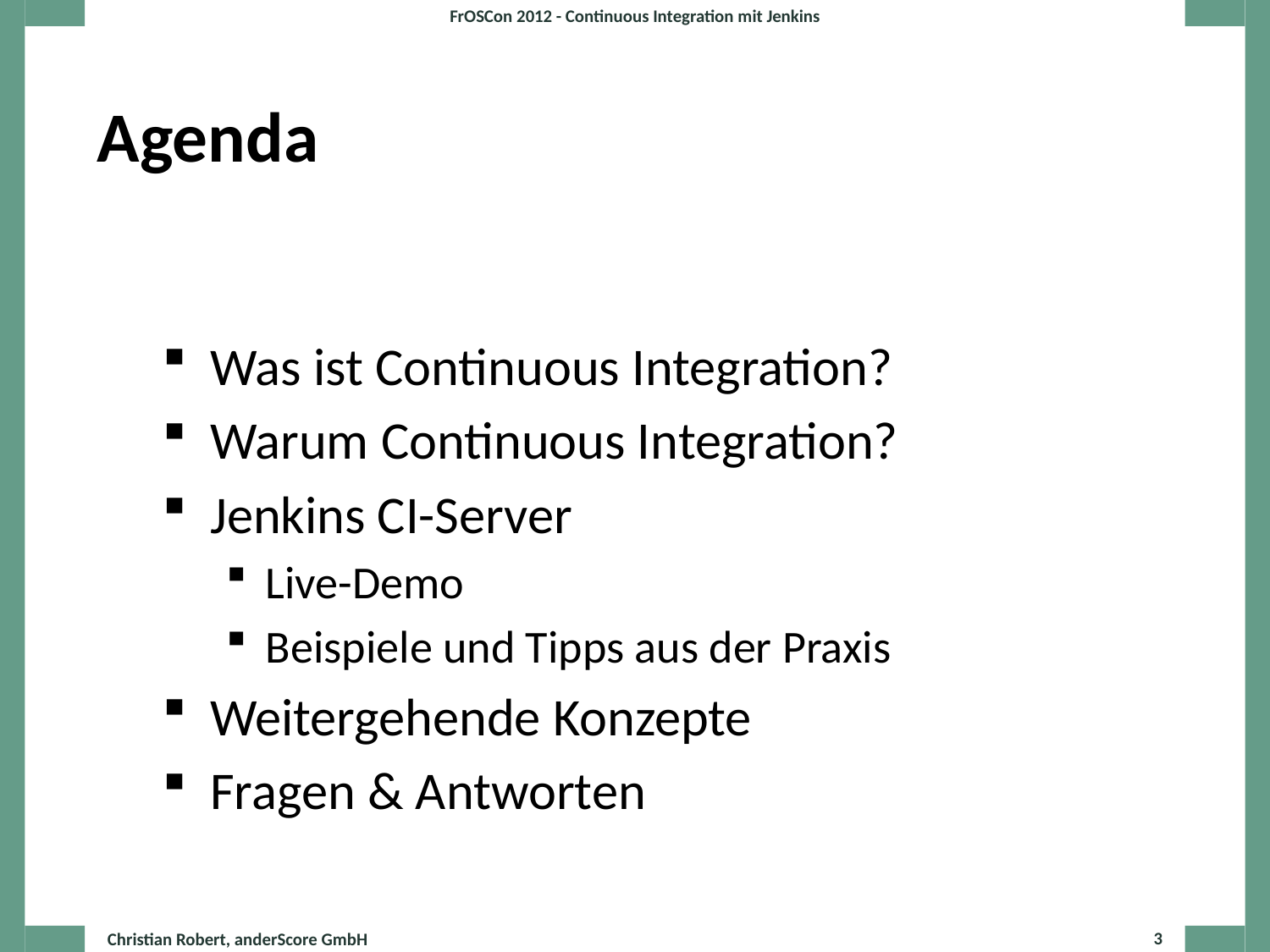

FrOSCon 2012 - Continuous Integration mit Jenkins
# Agenda
Was ist Continuous Integration?
Warum Continuous Integration?
Jenkins CI-Server
Live-Demo
Beispiele und Tipps aus der Praxis
Weitergehende Konzepte
Fragen & Antworten
Christian Robert, anderScore GmbH
3